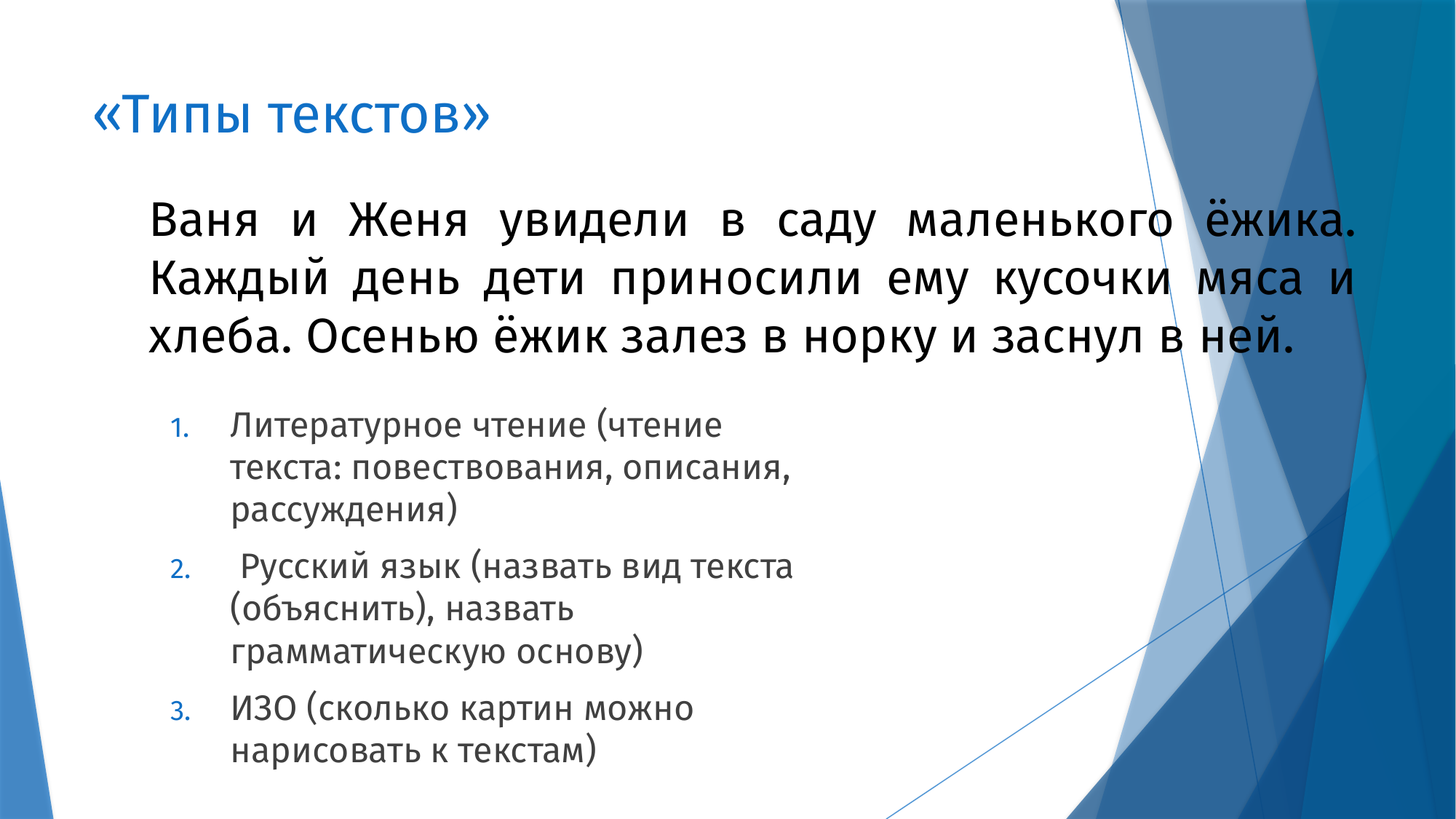

# «Типы текстов»
Ваня и Женя увидели в саду маленького ёжика. Каждый день дети приносили ему кусочки мяса и хлеба. Осенью ёжик залез в норку и заснул в ней.
Литературное чтение (чтение текста: повествования, описания, рассуждения)
 Русский язык (назвать вид текста (объяснить), назвать грамматическую основу)
ИЗО (сколько картин можно нарисовать к текстам)